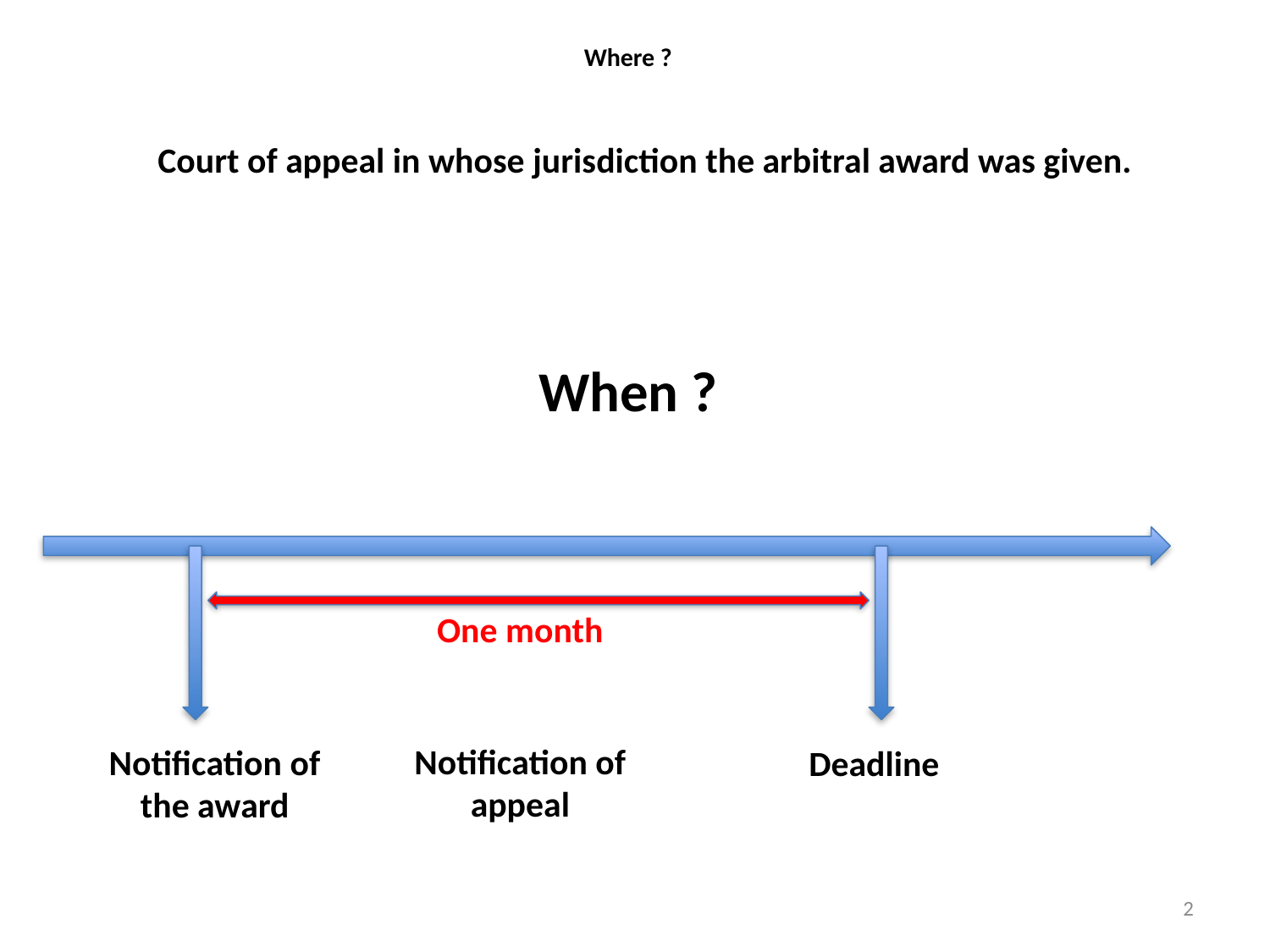

# Where ?
Court of appeal in whose jurisdiction the arbitral award was given.
When ?

One month
Notification of appeal
Notification of the award
Deadline
2